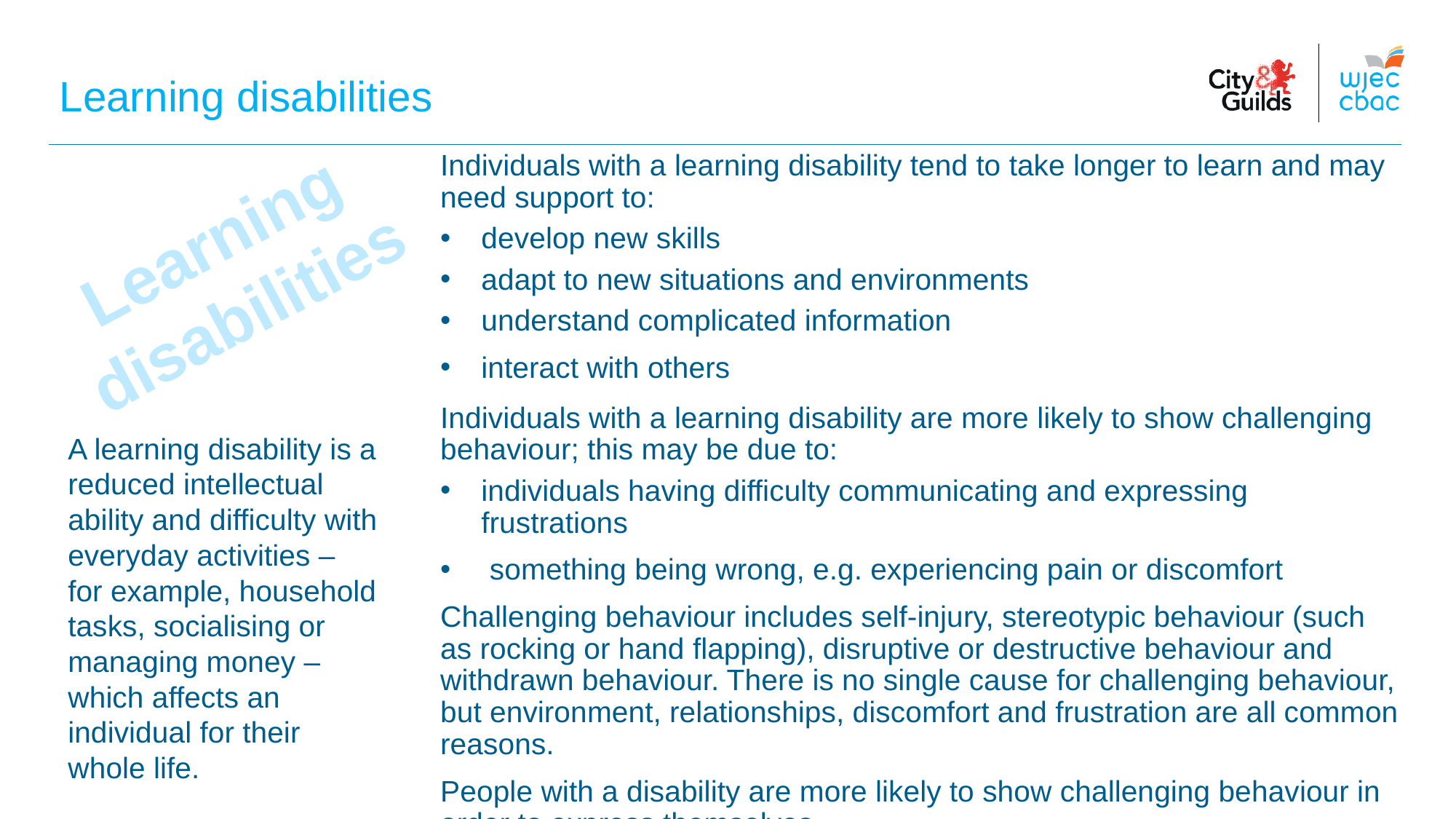

# Learning disabilities
Individuals with a learning disability tend to take longer to learn and may need support to:
develop new skills
adapt to new situations and environments
understand complicated information
interact with others
Individuals with a learning disability are more likely to show challenging behaviour; this may be due to:
individuals having difficulty communicating and expressing frustrations
 something being wrong, e.g. experiencing pain or discomfort
Challenging behaviour includes self-injury, stereotypic behaviour (such as rocking or hand flapping), disruptive or destructive behaviour and withdrawn behaviour. There is no single cause for challenging behaviour, but environment, relationships, discomfort and frustration are all common reasons.
People with a disability are more likely to show challenging behaviour in order to express themselves.

Learning disabilities
A learning disability is a reduced intellectual ability and difficulty with everyday activities – for example, household tasks, socialising or managing money – which affects an individual for their whole life.